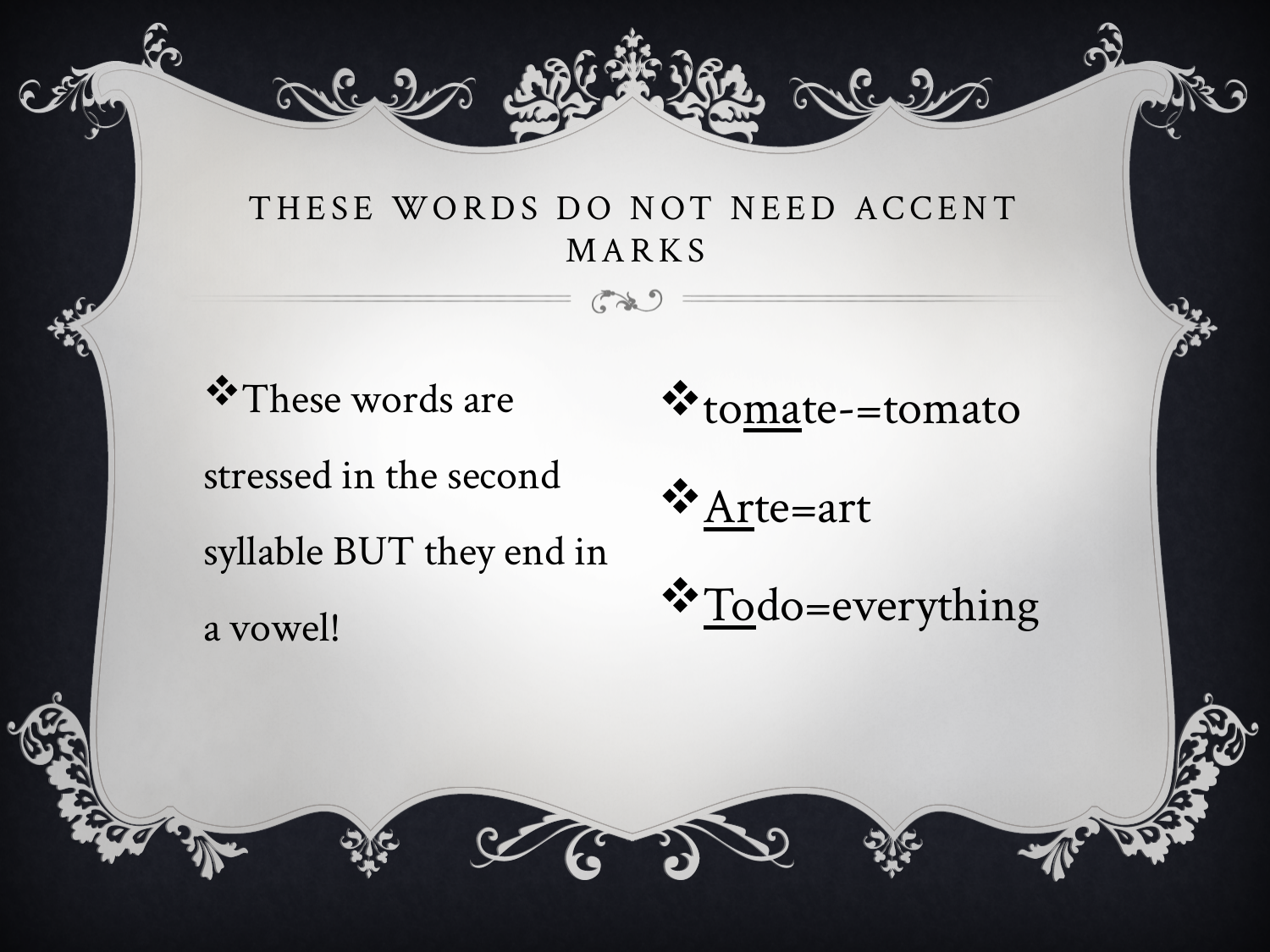

# These words do not need accent marks
These words are stressed in the second syllable BUT they end in a vowel!
tomate-=tomato
Arte=art
Todo=everything